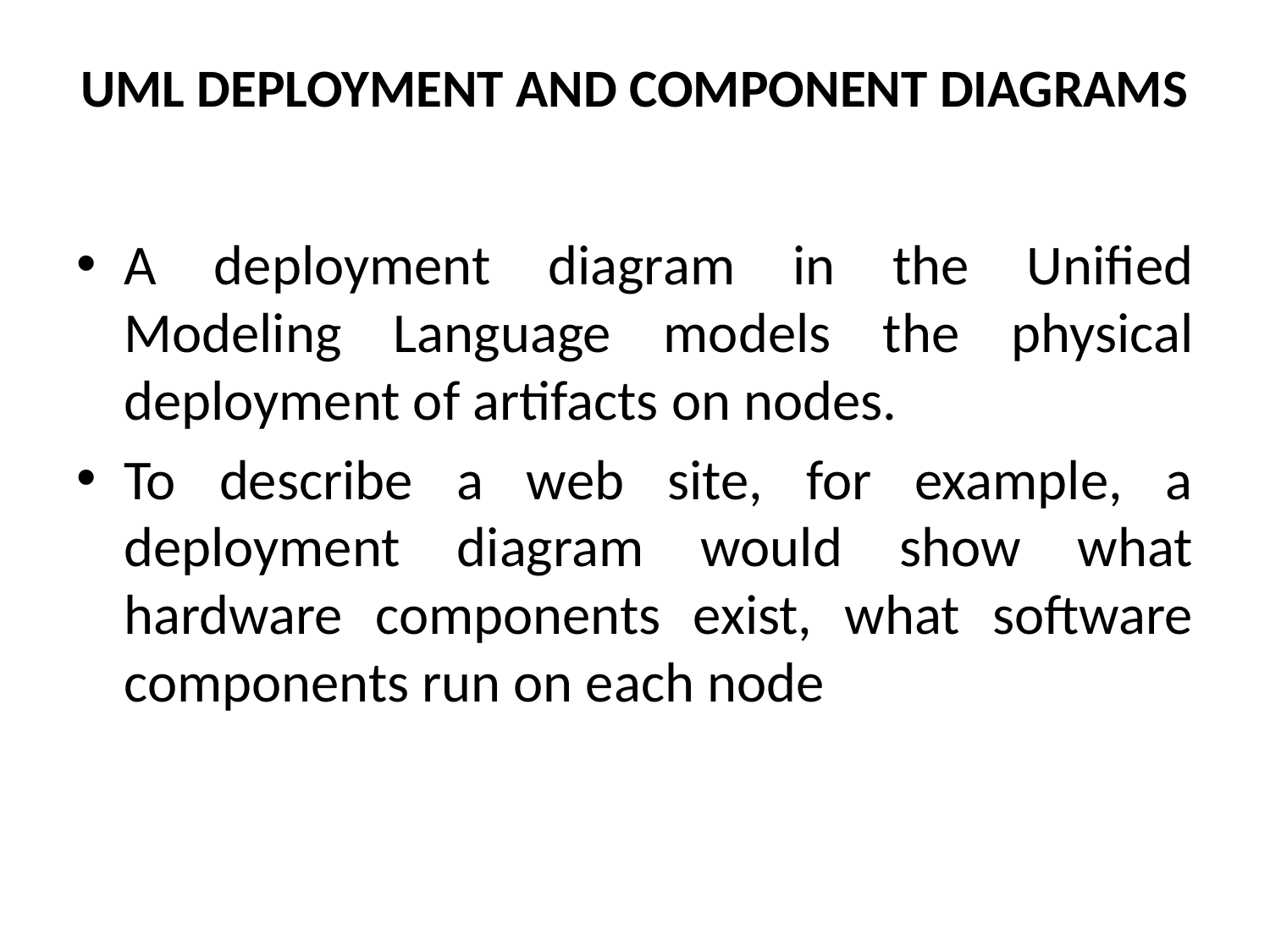

# UML DEPLOYMENT AND COMPONENT DIAGRAMS
A deployment diagram in the Unified Modeling Language models the physical deployment of artifacts on nodes.
To describe a web site, for example, a deployment diagram would show what hardware components exist, what software components run on each node